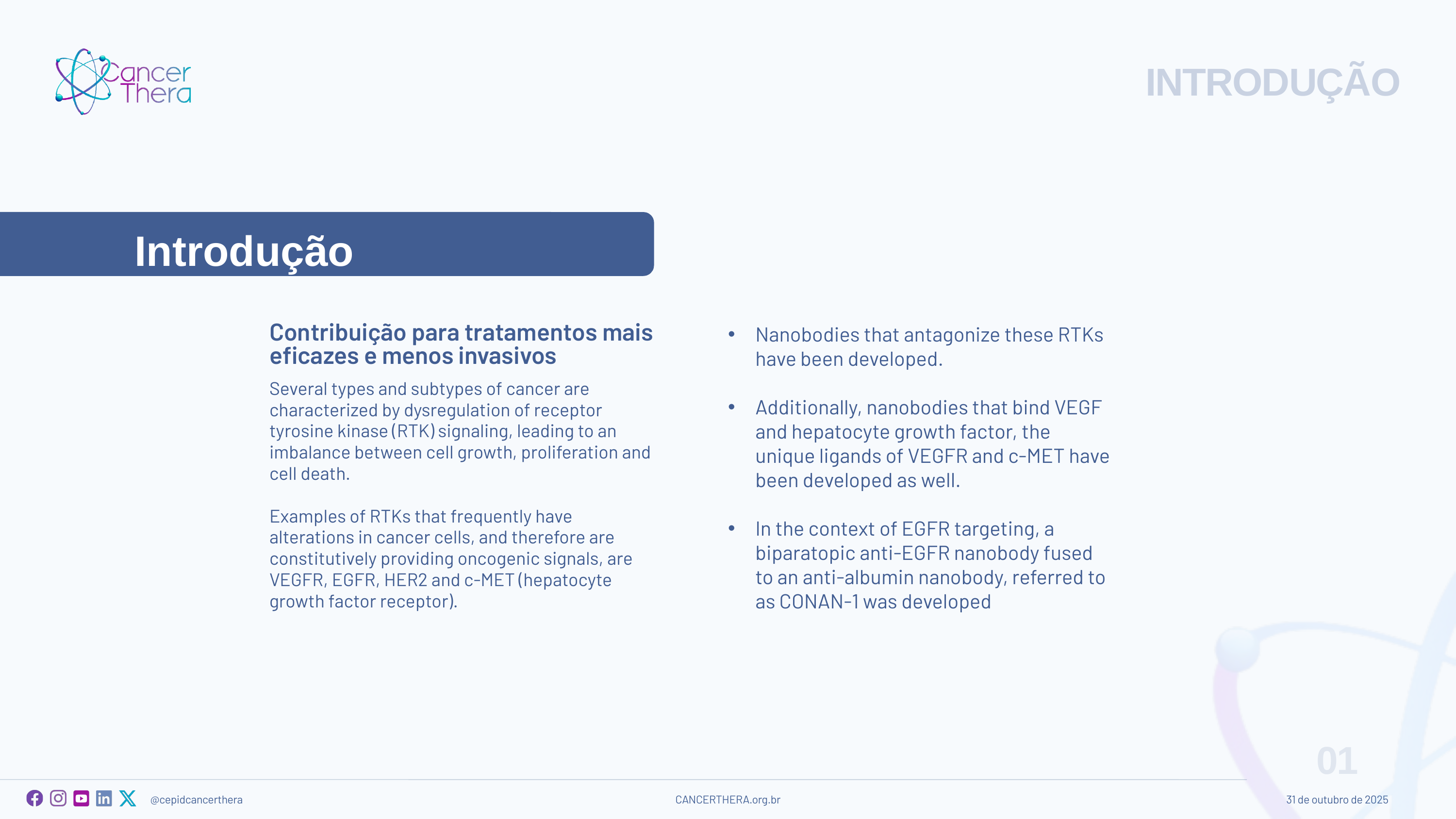

INTRODUÇÃO

Introdução
Nanobodies that antagonize these RTKs have been developed.

Additionally, nanobodies that bind VEGF and hepatocyte growth factor, the unique ligands of VEGFR and c-MET have been developed as well.

In the context of EGFR targeting, a biparatopic anti-EGFR nanobody fused to an anti-albumin nanobody, referred to as CONAN-1 was developed
Contribuição para tratamentos mais eficazes e menos invasivos
Several types and subtypes of cancer are characterized by dysregulation of receptor tyrosine kinase (RTK) signaling, leading to an imbalance between cell growth, proliferation and cell death.

Examples of RTKs that frequently have alterations in cancer cells, and therefore are constitutively providing oncogenic signals, are VEGFR, EGFR, HER2 and c-MET (hepatocyte growth factor receptor).

01

@cepidcancerthera
CANCERTHERA.org.br
31 de outubro de 2025